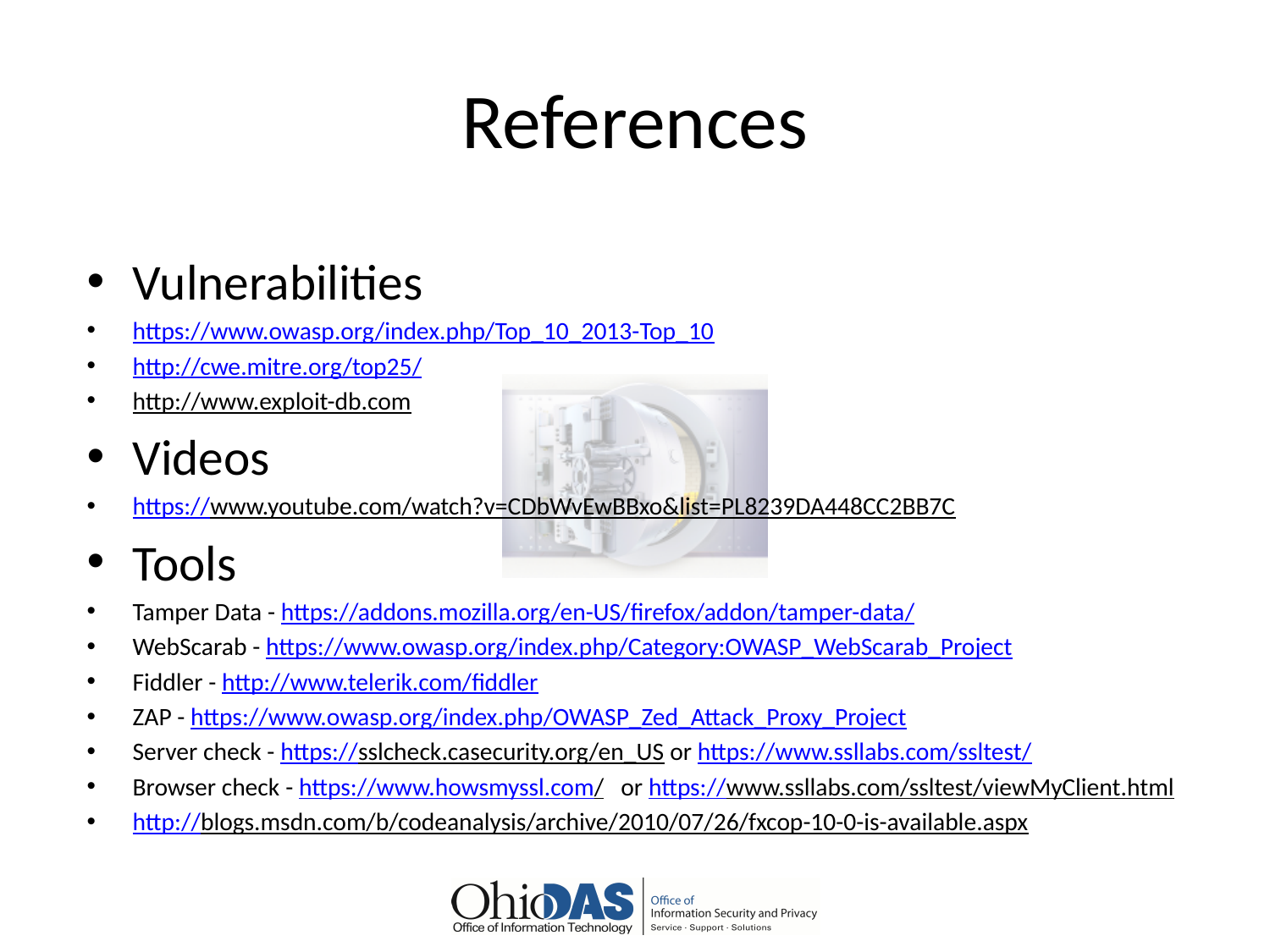

# References
Vulnerabilities
https://www.owasp.org/index.php/Top_10_2013-Top_10
http://cwe.mitre.org/top25/
http://www.exploit-db.com
Videos
https://www.youtube.com/watch?v=CDbWvEwBBxo&list=PL8239DA448CC2BB7C
Tools
Tamper Data - https://addons.mozilla.org/en-US/firefox/addon/tamper-data/
WebScarab - https://www.owasp.org/index.php/Category:OWASP_WebScarab_Project
Fiddler - http://www.telerik.com/fiddler
ZAP - https://www.owasp.org/index.php/OWASP_Zed_Attack_Proxy_Project
Server check - https://sslcheck.casecurity.org/en_US or https://www.ssllabs.com/ssltest/
Browser check - https://www.howsmyssl.com/   or https://www.ssllabs.com/ssltest/viewMyClient.html
http://blogs.msdn.com/b/codeanalysis/archive/2010/07/26/fxcop-10-0-is-available.aspx